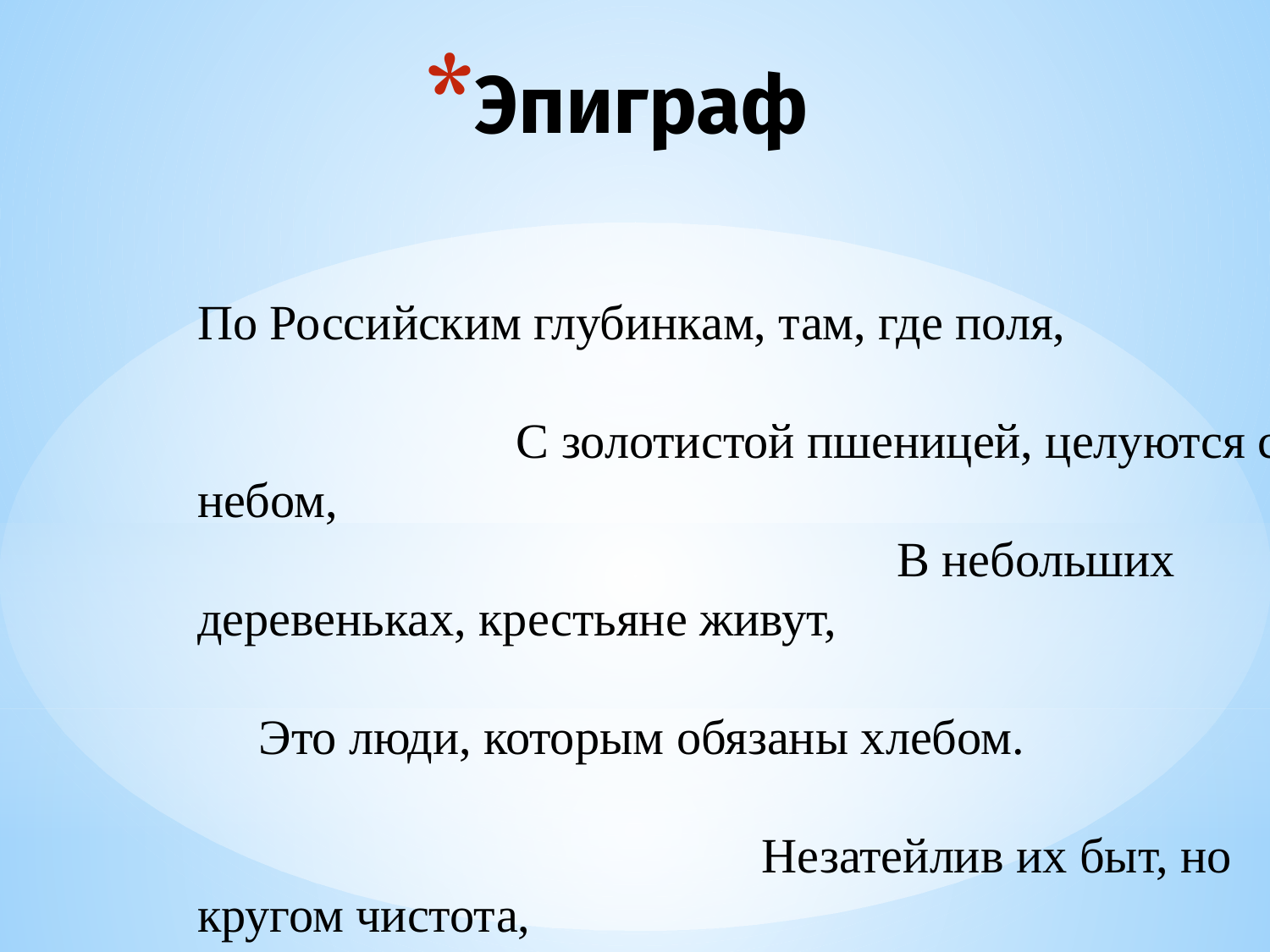

# Эпиграф
                                                                                                                                           По Российским глубинкам, там, где поля,                                                                                                                                           С золотистой пшеницей, целуются с небом,                                                                                                                                          В небольших деревеньках, крестьяне живут,                                                                                                                                         Это люди, которым обязаны хлебом.
                                                                                                                                          Незатейлив их быт, но кругом чистота,                                                                                                                                          Здесь иконы да лавки простые.                                                                                                                                        У большого стола отдыхает душа,                                                                                                                                             Здесь и люди живут золотые
                                           Иван Кочетов